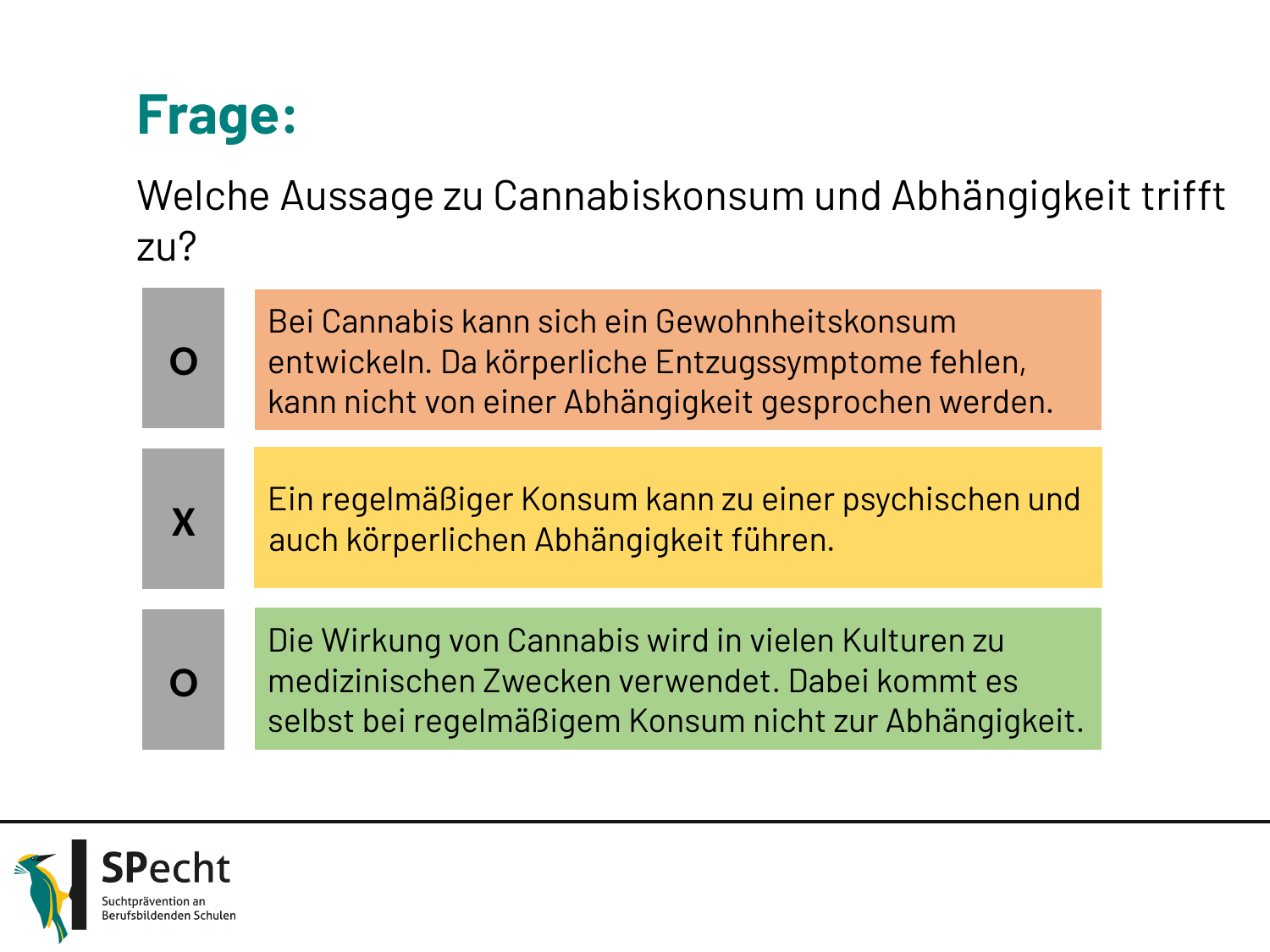

Frage:

Welche Aussage zu Cannabiskonsum und Abhängigkeit trifft zu?
O
X
O
Bei Cannabis kann sich ein Gewohnheitskonsum entwickeln. Da körperliche Entzugssymptome fehlen, kann nicht von einer Abhängigkeit gesprochen werden.
Ein regelmäßiger Konsum kann zu einer psychischen und auch körperlichen Abhängigkeit führen.
Die Wirkung von Cannabis wird in vielen Kulturen zu medizinischen Zwecken verwendet. Dabei kommt es selbst bei regelmäßigem Konsum nicht zur Abhängigkeit.